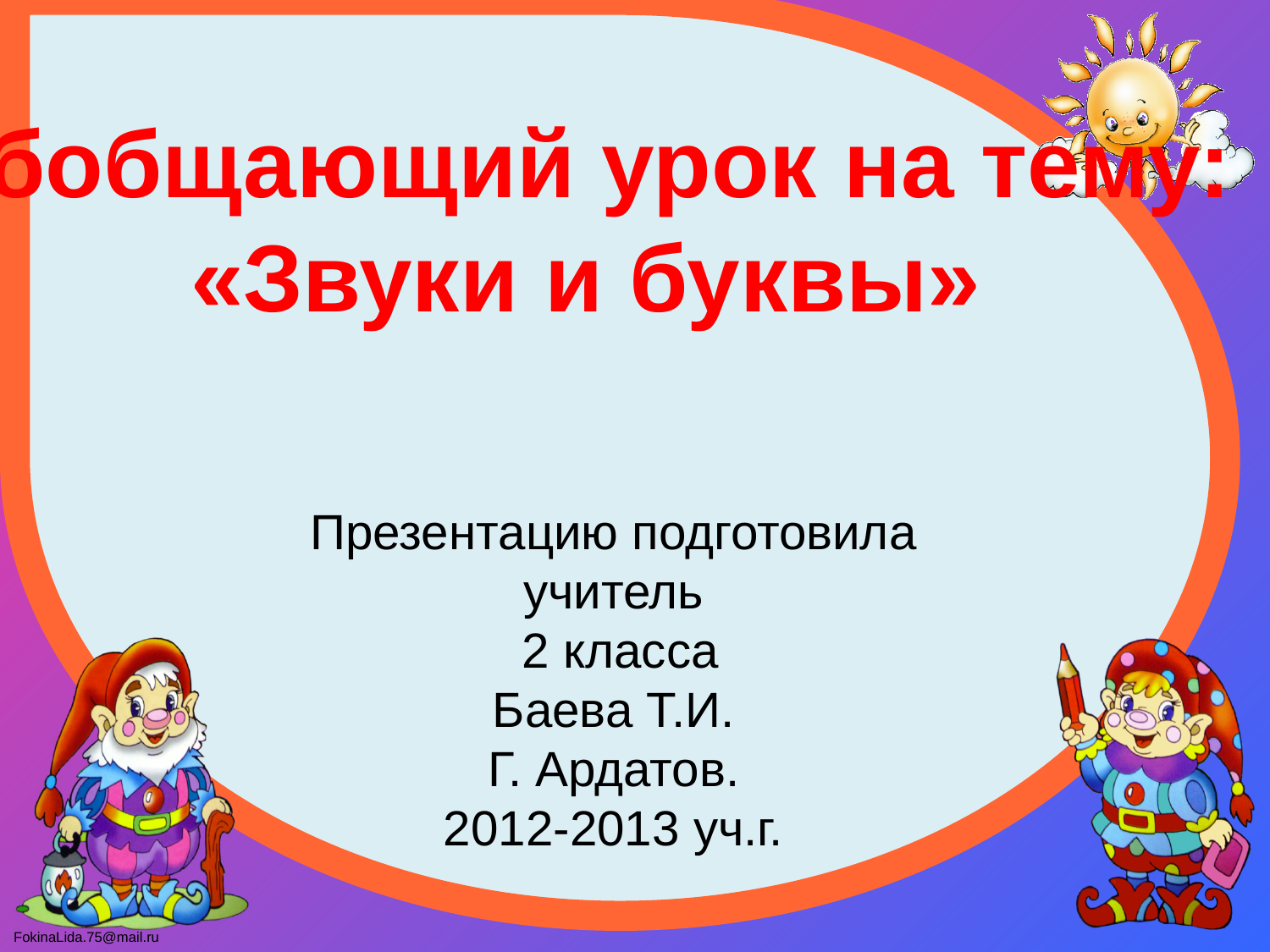

Обобщающий урок на тему:
 «Звуки и буквы»

Презентацию подготовила учитель
 2 класса
Баева Т.И.
Г. Ардатов.
2012-2013 уч.г.